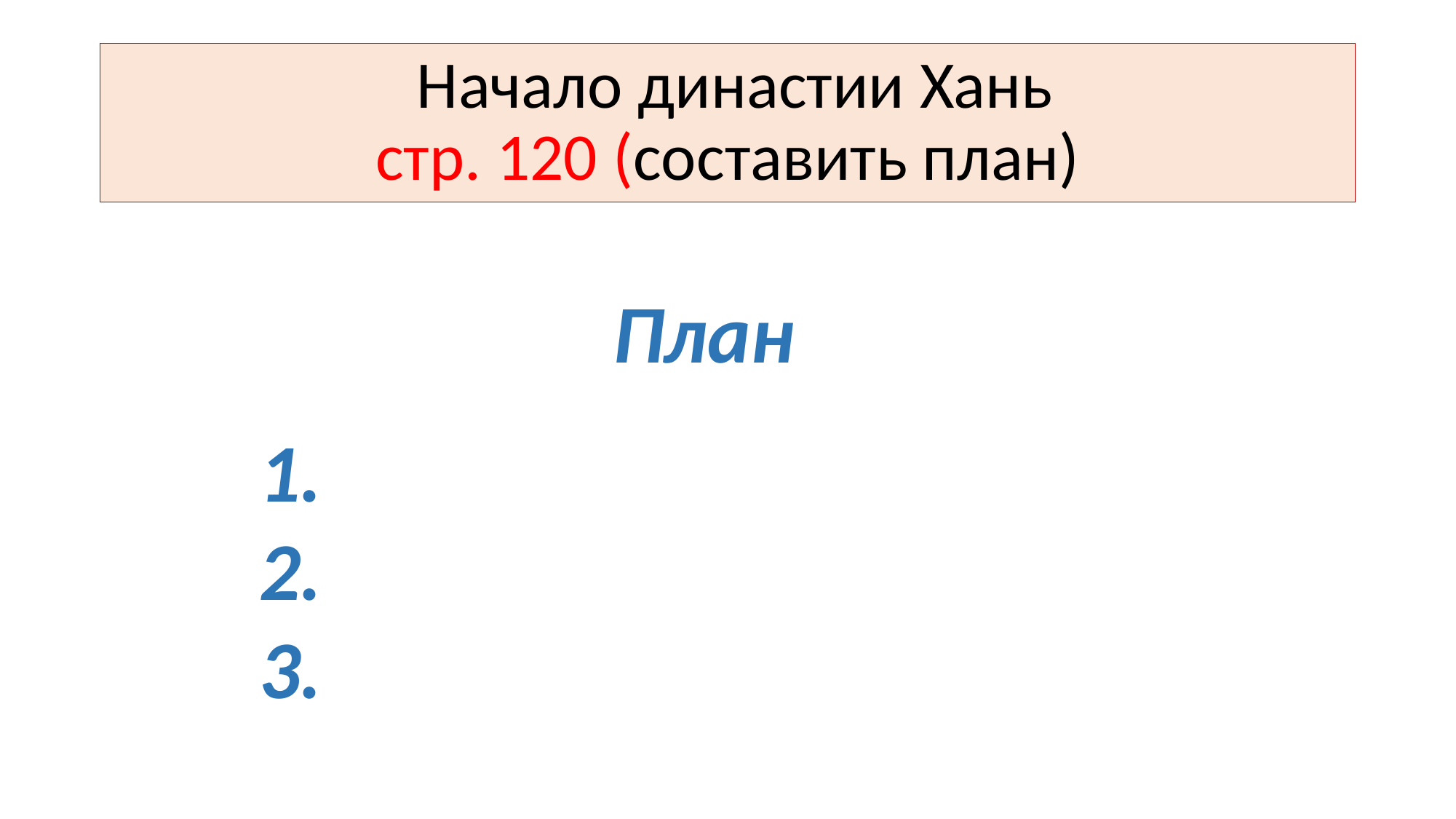

# Начало династии Хань стр. 120 (составить план)

План
1.
2.
3.